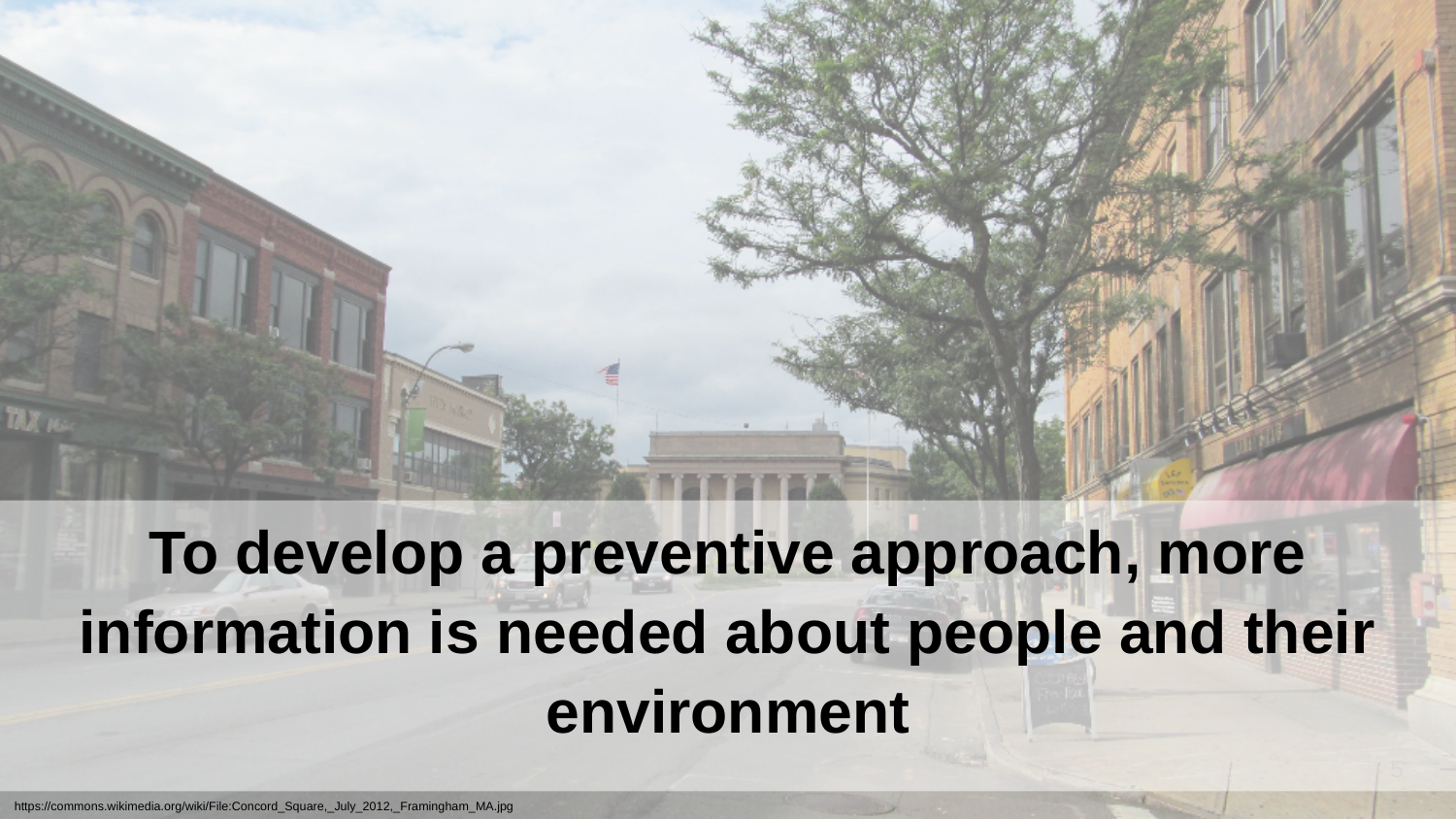

To develop a preventive approach, more information is needed about people and their environment
5
https://commons.wikimedia.org/wiki/File:Concord_Square,_July_2012,_Framingham_MA.jpg